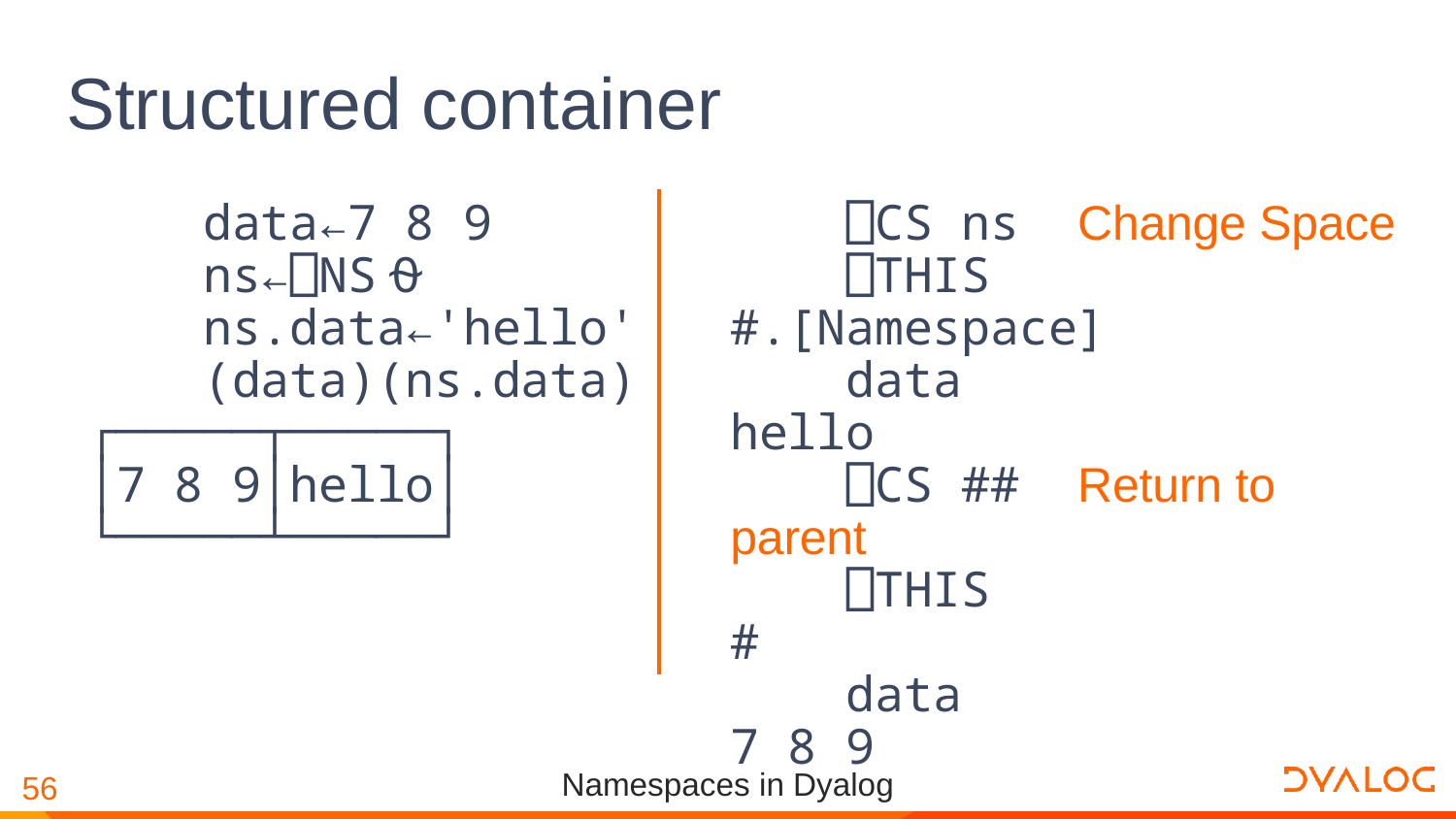

# Structured container
    data←7 8 9
    ns←⎕NS⍬
    ns.data←'hello'
    (data)(ns.data)
┌─────┬─────┐
│7 8 9│hello│
└─────┴─────┘

    ⎕CS ns  Change Space
    ⎕THIS
#.[Namespace]
    data
hello
    ⎕CS ##  Return to parent
    ⎕THIS
#
    data
7 8 9